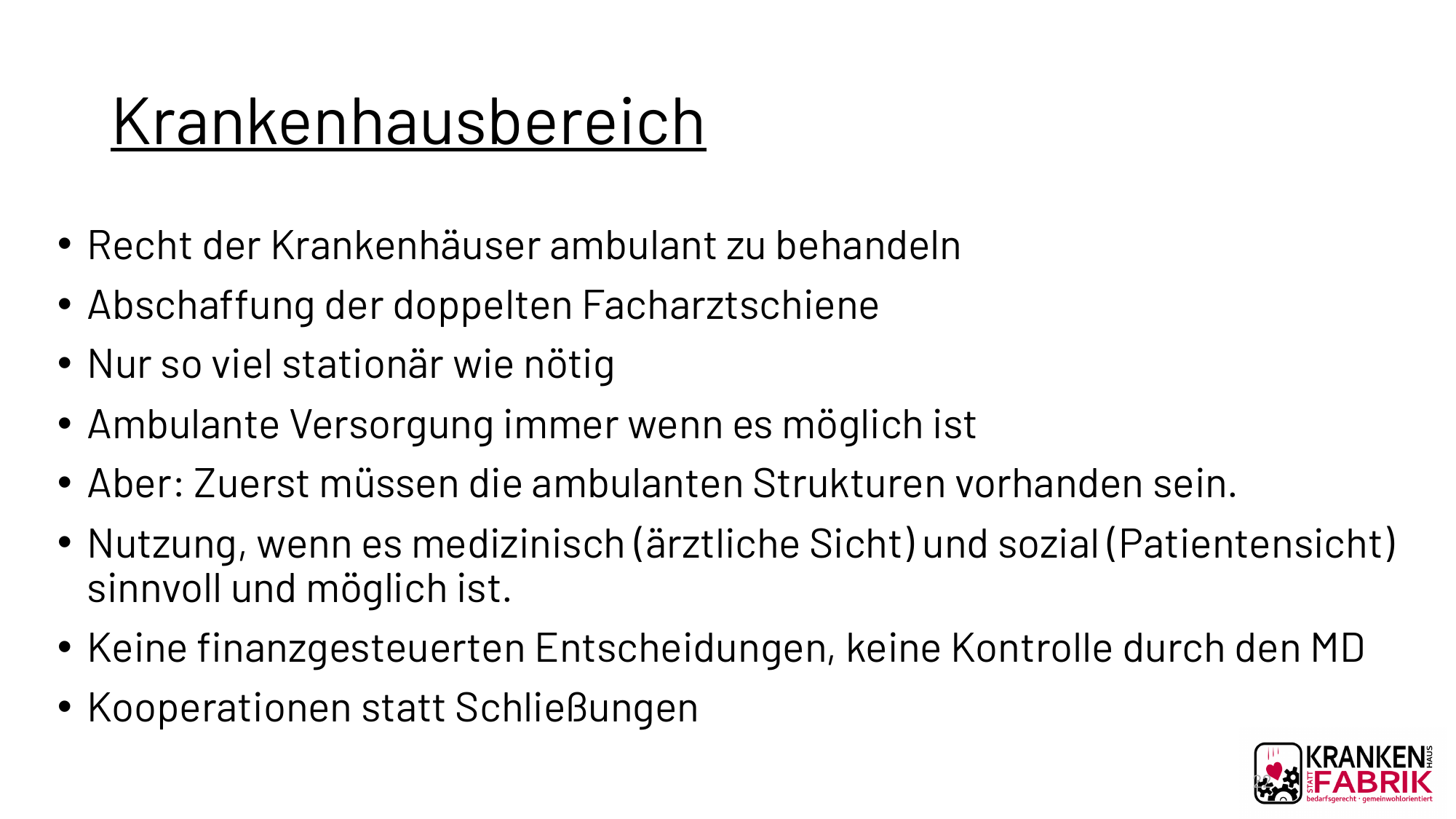

# Krankenhausbereich
Recht der Krankenhäuser ambulant zu behandeln
Abschaffung der doppelten Facharztschiene
Nur so viel stationär wie nötig
Ambulante Versorgung immer wenn es möglich ist
Aber: Zuerst müssen die ambulanten Strukturen vorhanden sein.
Nutzung, wenn es medizinisch (ärztliche Sicht) und sozial (Patientensicht) sinnvoll und möglich ist.
Keine finanzgesteuerten Entscheidungen, keine Kontrolle durch den MD
Kooperationen statt Schließungen

22